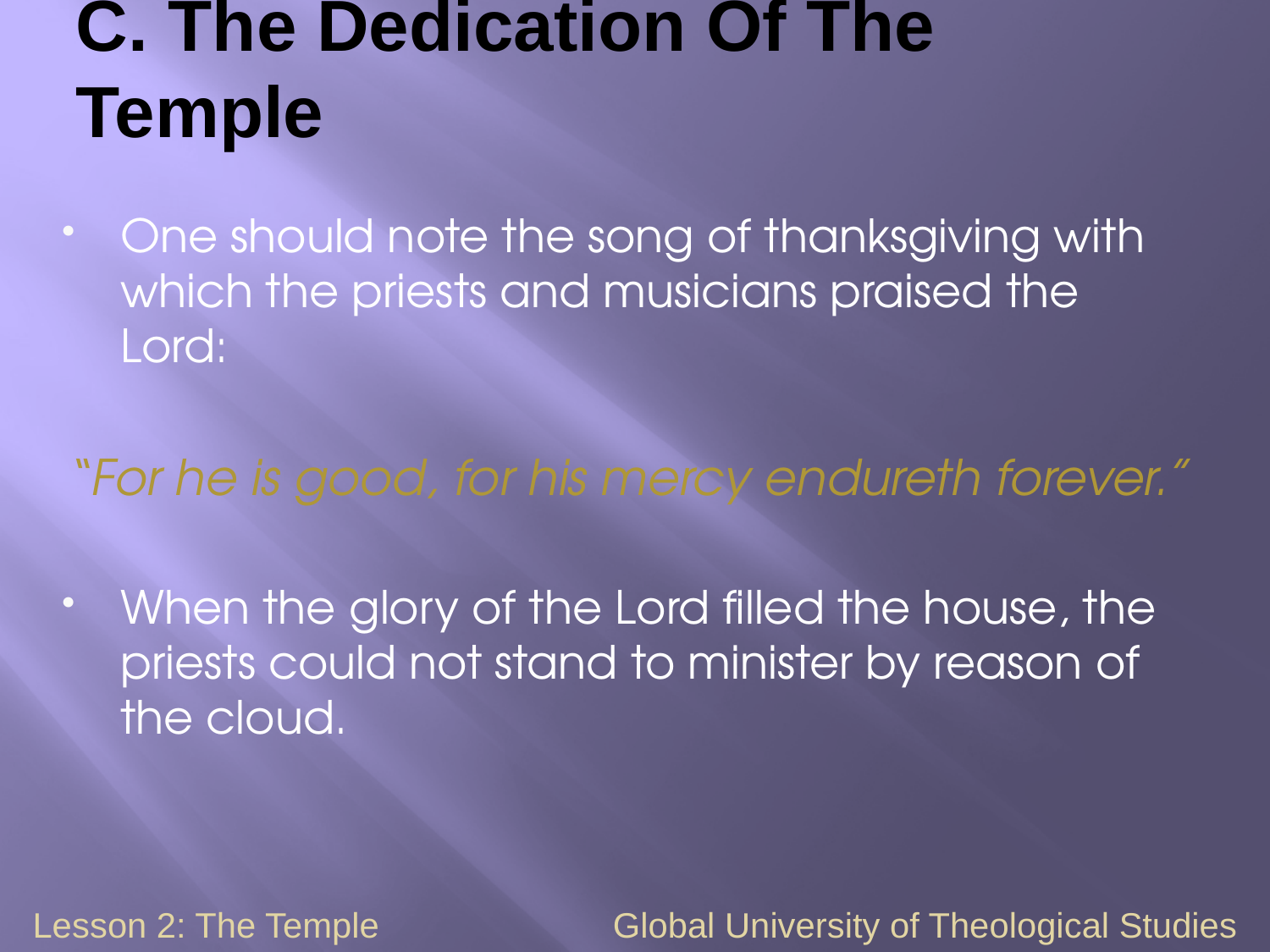

# C. The Dedication Of The Temple
One should note the song of thanksgiving with which the priests and musicians praised the Lord:

“For he is good, for his mercy endureth forever.”

When the glory of the Lord filled the house, the priests could not stand to minister by reason of the cloud.
Lesson 2: The Temple                        Global University of Theological Studies